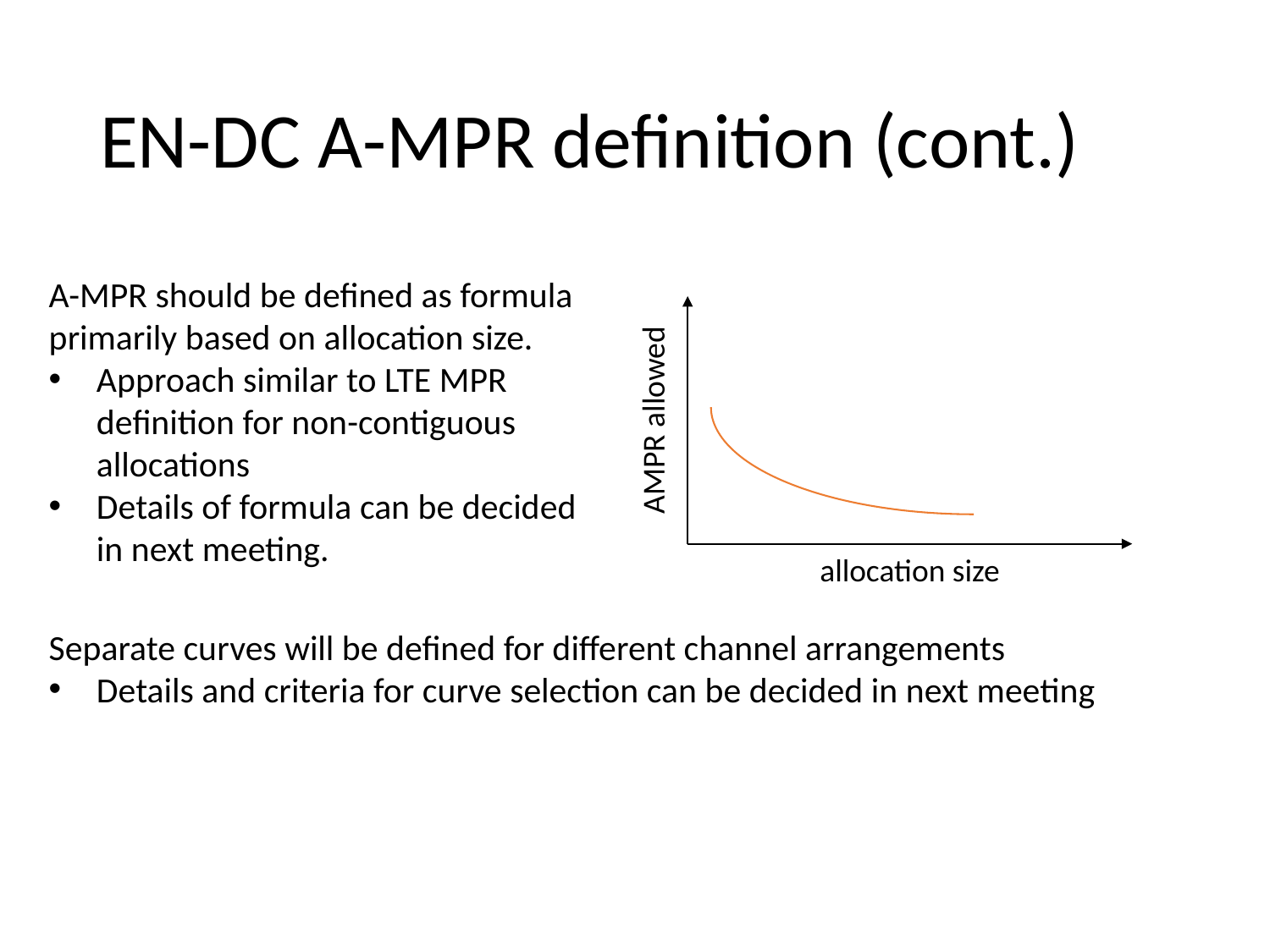

# EN-DC A-MPR definition (cont.)
A-MPR should be defined as formula primarily based on allocation size.
Approach similar to LTE MPR definition for non-contiguous allocations
Details of formula can be decided in next meeting.
allocation size

AMPR allowed
Separate curves will be defined for different channel arrangements
Details and criteria for curve selection can be decided in next meeting